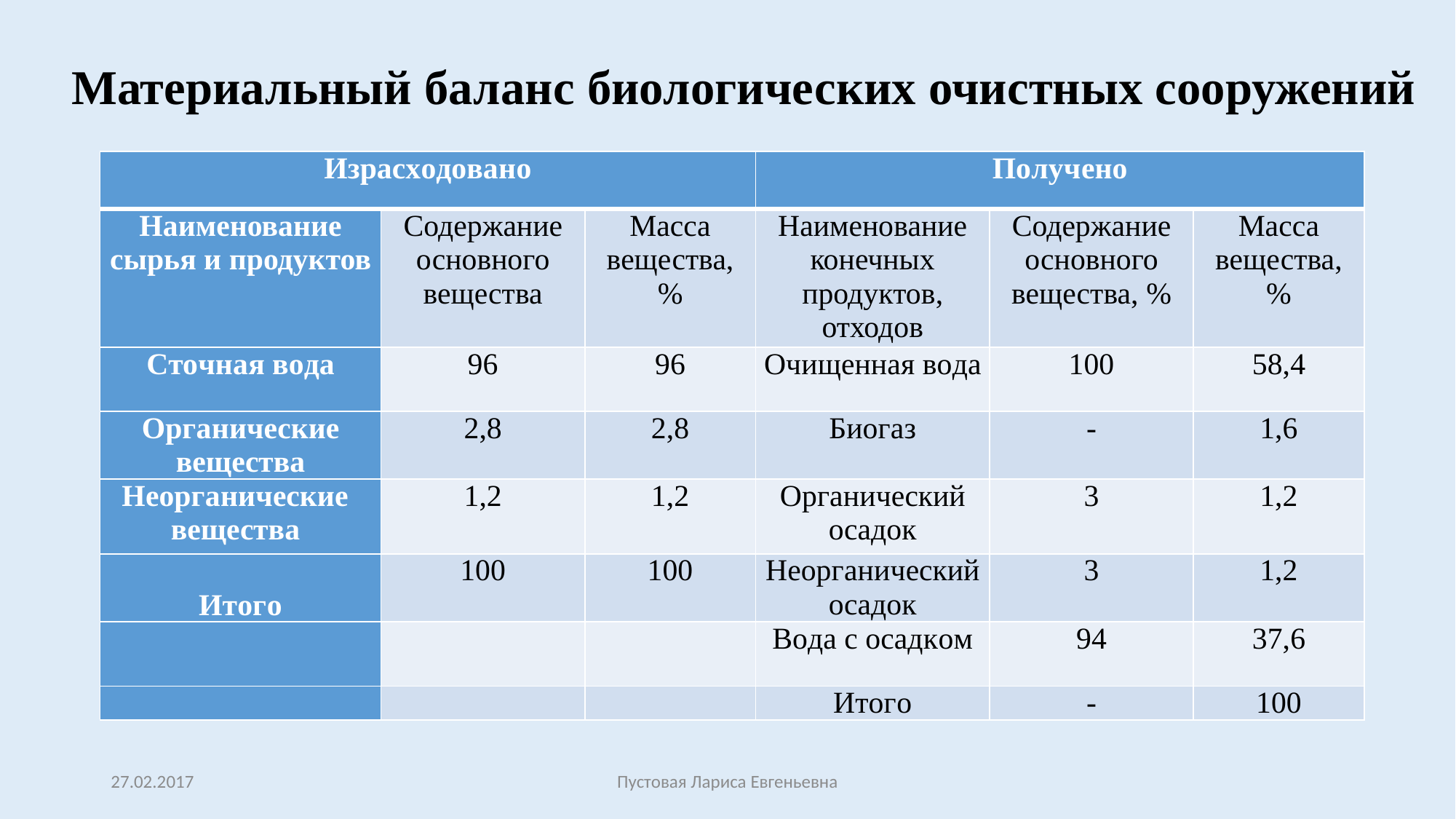

# Материальный баланс биологических очистных сооружений
| Израсходовано |  |  | Получено |  |  |
| --- | --- | --- | --- | --- | --- |
| Наименование сырья и продуктов | Содержание основного вещества | Масса вещества, % | Наименование конечных продуктов, отходов | Содержание основного вещества, % | Масса вещества, % |
| Сточная вода | 96 | 96 | Очищенная вода | 100 | 58,4 |
| Органические вещества | 2,8 | 2,8 | Биогаз | - | 1,6 |
| Неорганические вещества | 1,2 | 1,2 | Органический осадок | 3 | 1,2 |
| Итого | 100 | 100 | Неорганический осадок | 3 | 1,2 |
|  |  |  | Вода с осадком | 94 | 37,6 |
|  |  |  | Итого | - | 100 |
27.02.2017
Пустовая Лариса Евгеньевна